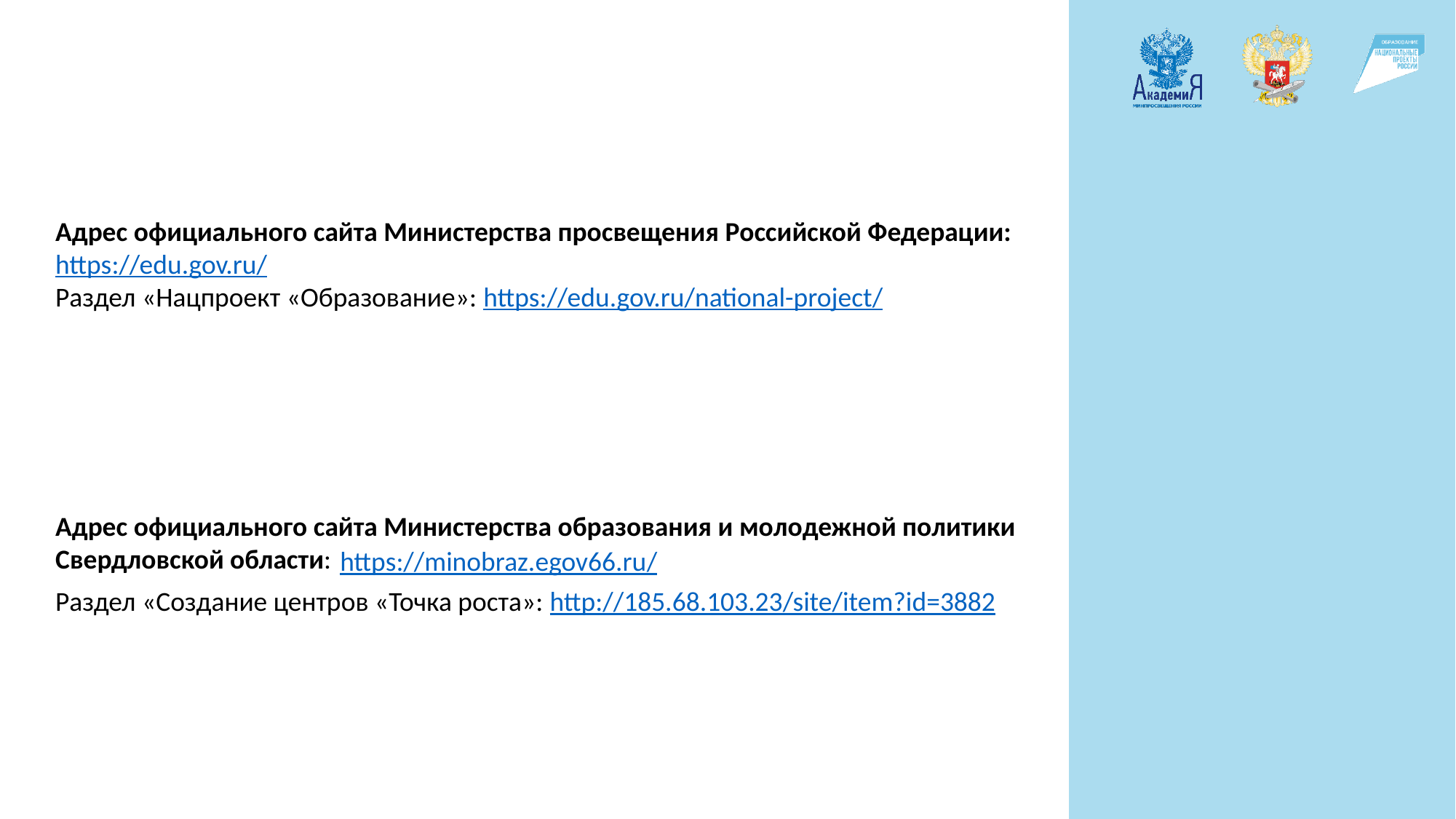

Адрес официального сайта Министерства просвещения Российской Федерации: https://edu.gov.ru/
Раздел «Нацпроект «Образование»: https://edu.gov.ru/national-project/

Адрес официального сайта Министерства образования и молодежной политики Свердловской области:
https://minobraz.egov66.ru/

Раздел «Создание центров «Точка роста»: http://185.68.103.23/site/item?id=3882